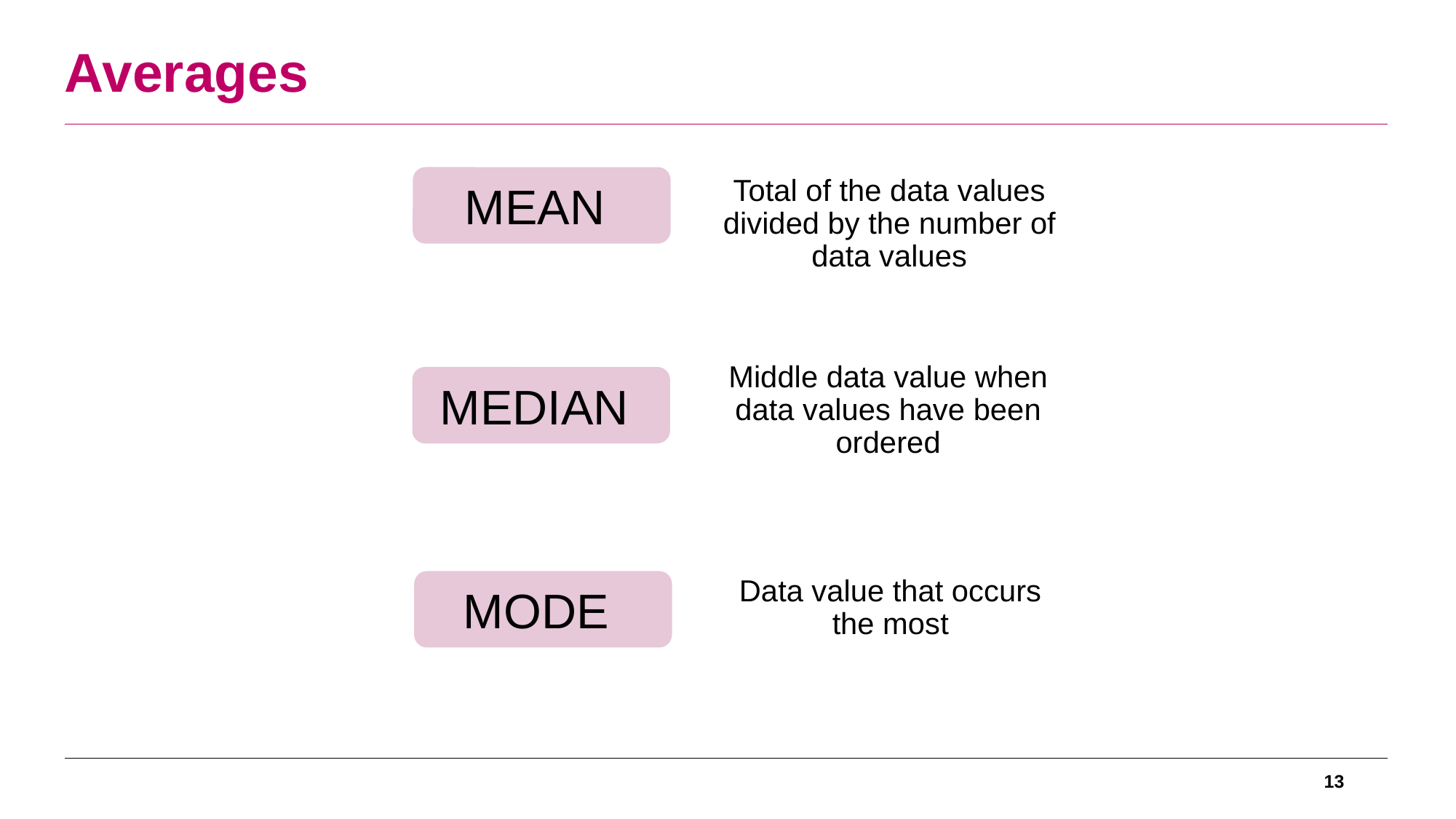

Averages
MEAN
Total of the data values divided by the number of data values
Middle data value when data values have been ordered
MEDIAN
Data value that occurs the most
MODE
13